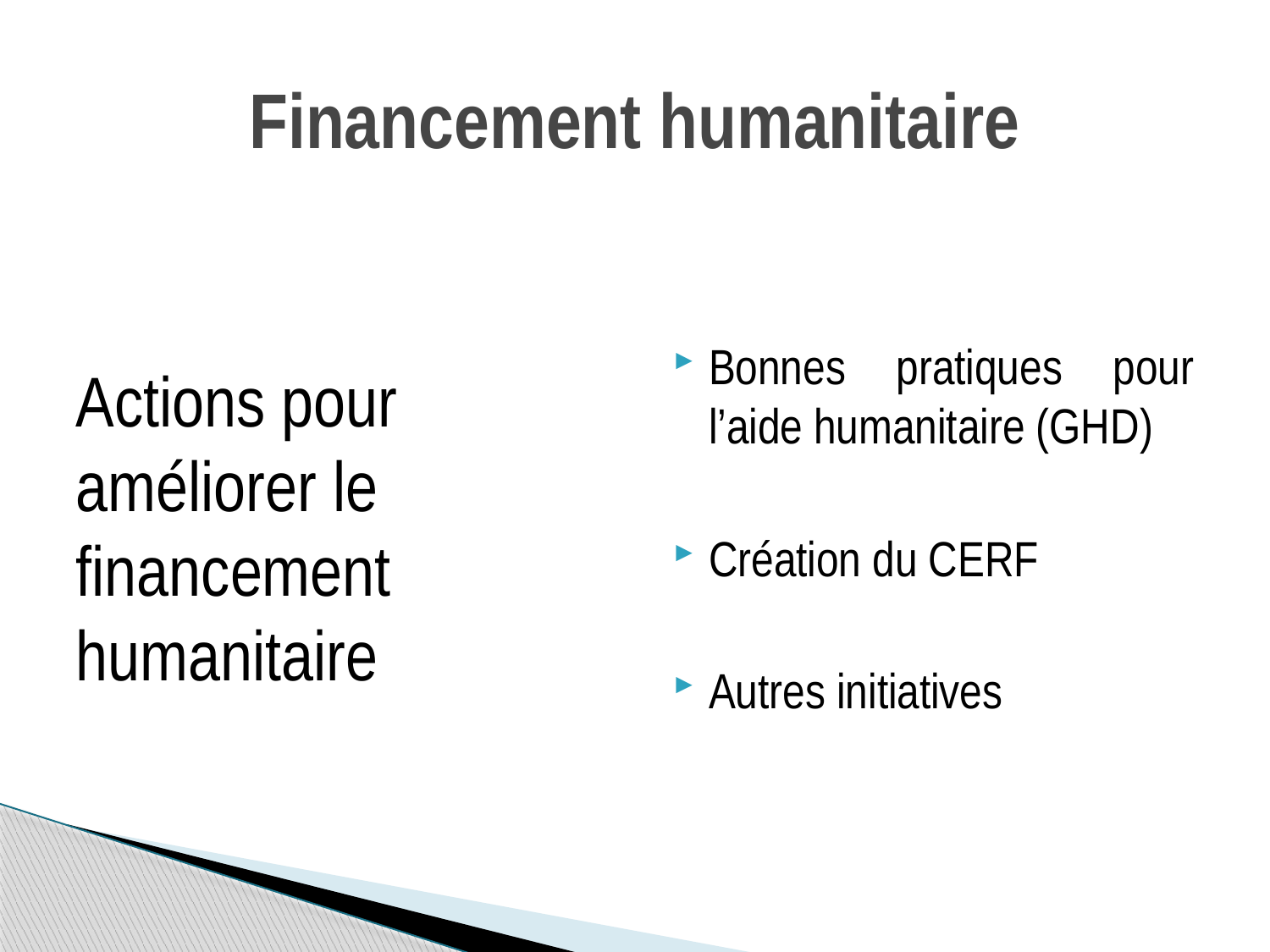

# Financement humanitaire

Actions pour améliorer le financement humanitaire

Bonnes pratiques pour l’aide humanitaire (GHD)

Création du CERF

Autres initiatives